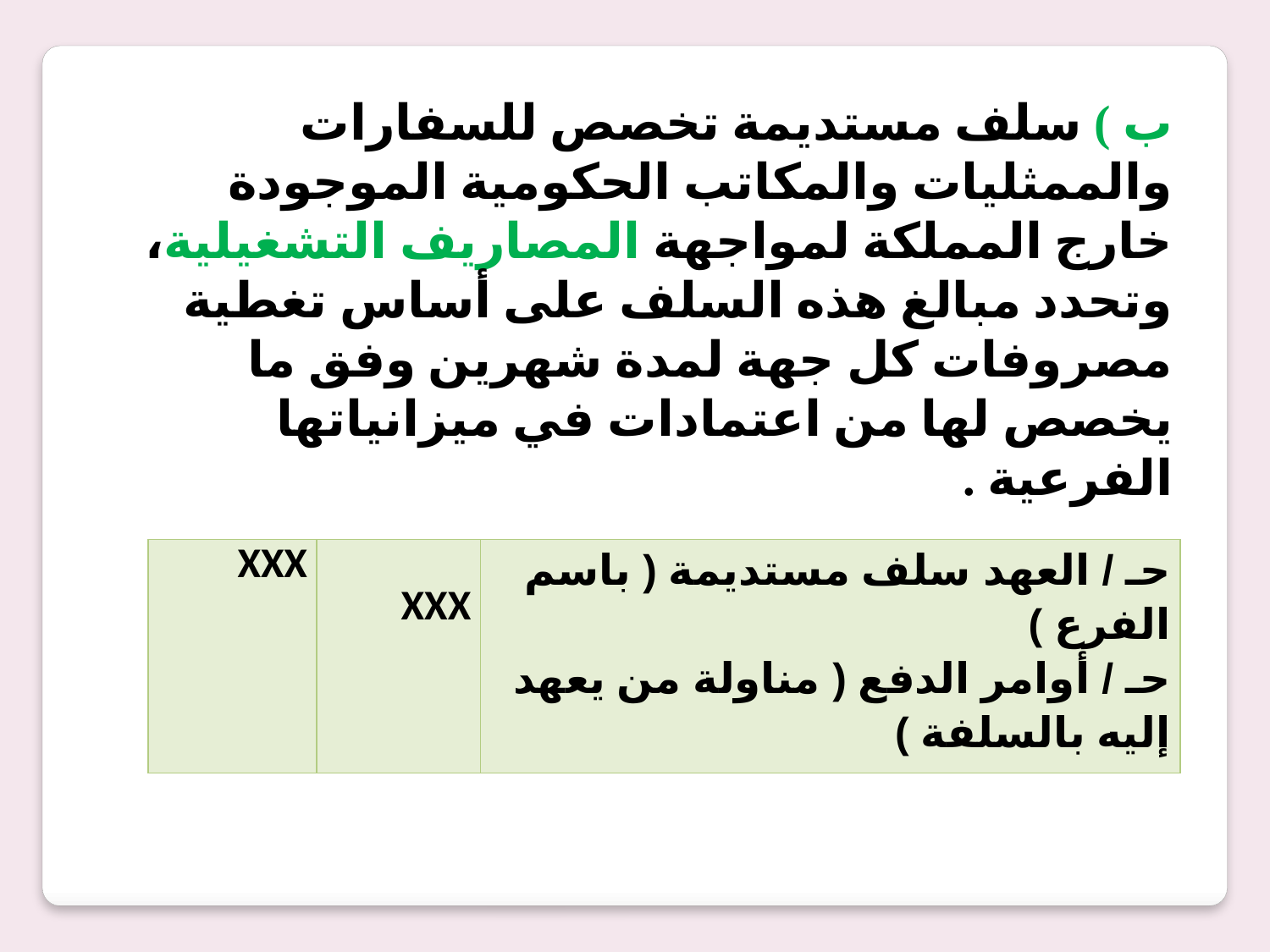

ب ) سلف مستديمة تخصص للسفارات والممثليات والمكاتب الحكومية الموجودة خارج المملكة لمواجهة المصاريف التشغيلية، وتحدد مبالغ هذه السلف على أساس تغطية مصروفات كل جهة لمدة شهرين وفق ما يخصص لها من اعتمادات في ميزانياتها الفرعية .

1 - عند إنشاء السلفة يتم تحرير أمر اعتماد صرف يكون القيد من واقعه :

| XXX | XXX | حـ / العهد سلف مستديمة ( باسم الفرع ) حـ / أوامر الدفع ( مناولة من يعهد إليه بالسلفة ) |
| --- | --- | --- |